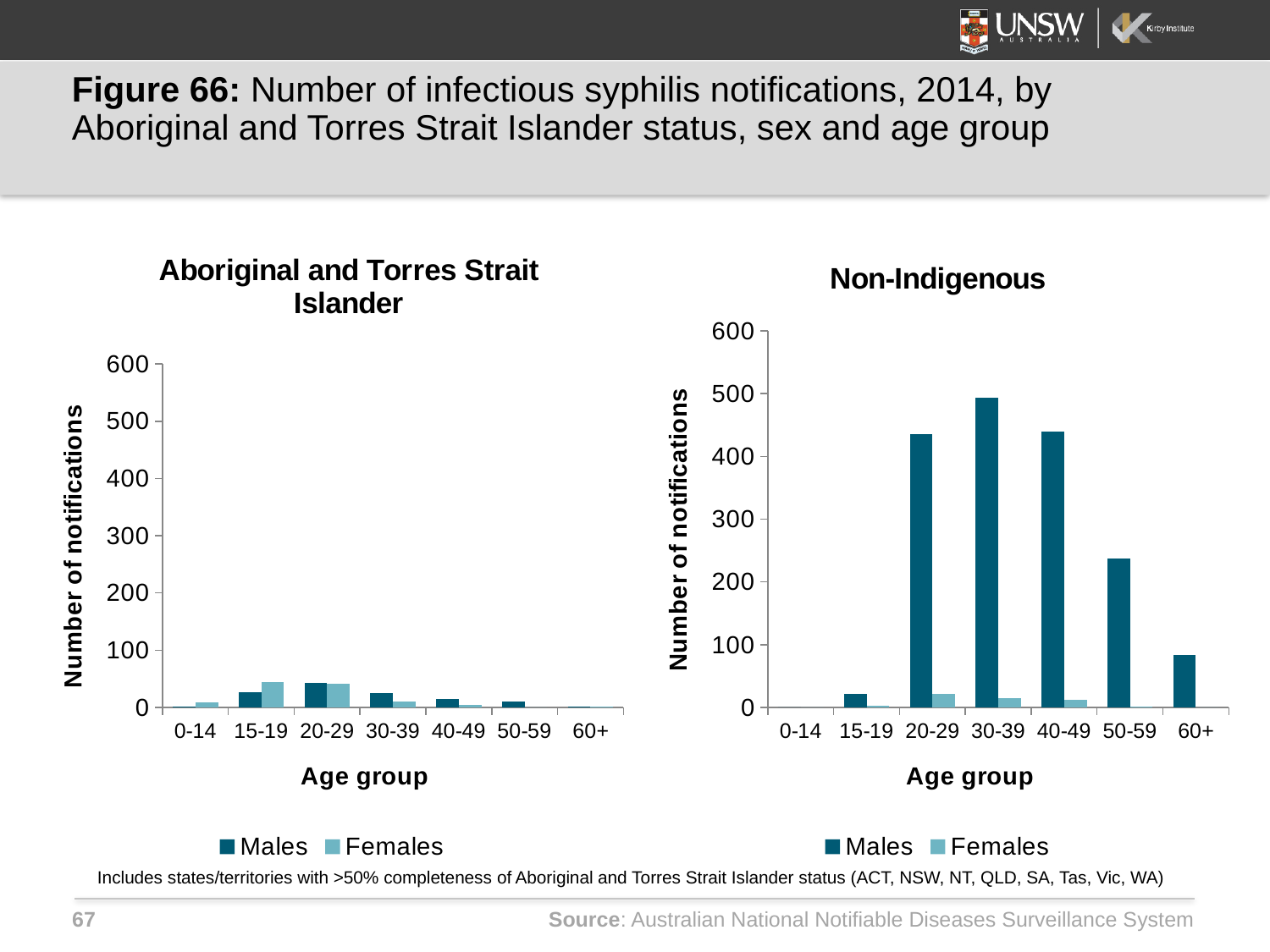

# Figure 66: Number of infectious syphilis notifications, 2014, by Aboriginal and Torres Strait Islander status, sex and age group

### Chart: Aboriginal and Torres Strait Islander

| Category | Males | Females |
|---|---|---|
| 0-14 | 2.0 | 9.0 |
| 15-19 | 27.0 | 45.0 |
| 20-29 | 43.0 | 41.0 |
| 30-39 | 25.0 | 10.0 |
| 40-49 | 15.0 | 5.0 |
| 50-59 | 10.0 | 0.0 |
| 60+ | 1.0 | 2.0 |

### Chart: Non-Indigenous

| Category | Males | Females |
|---|---|---|
| 0-14 | 0.0 | 0.0 |
| 15-19 | 22.0 | 3.0 |
| 20-29 | 435.0 | 21.0 |
| 30-39 | 494.0 | 15.0 |
| 40-49 | 440.0 | 12.0 |
| 50-59 | 237.0 | 1.0 |
| 60+ | 84.0 | 0.0 |
Includes states/territories with >50% completeness of Aboriginal and Torres Strait Islander status (ACT, NSW, NT, QLD, SA, Tas, Vic, WA)
Source: Australian National Notifiable Diseases Surveillance System

67